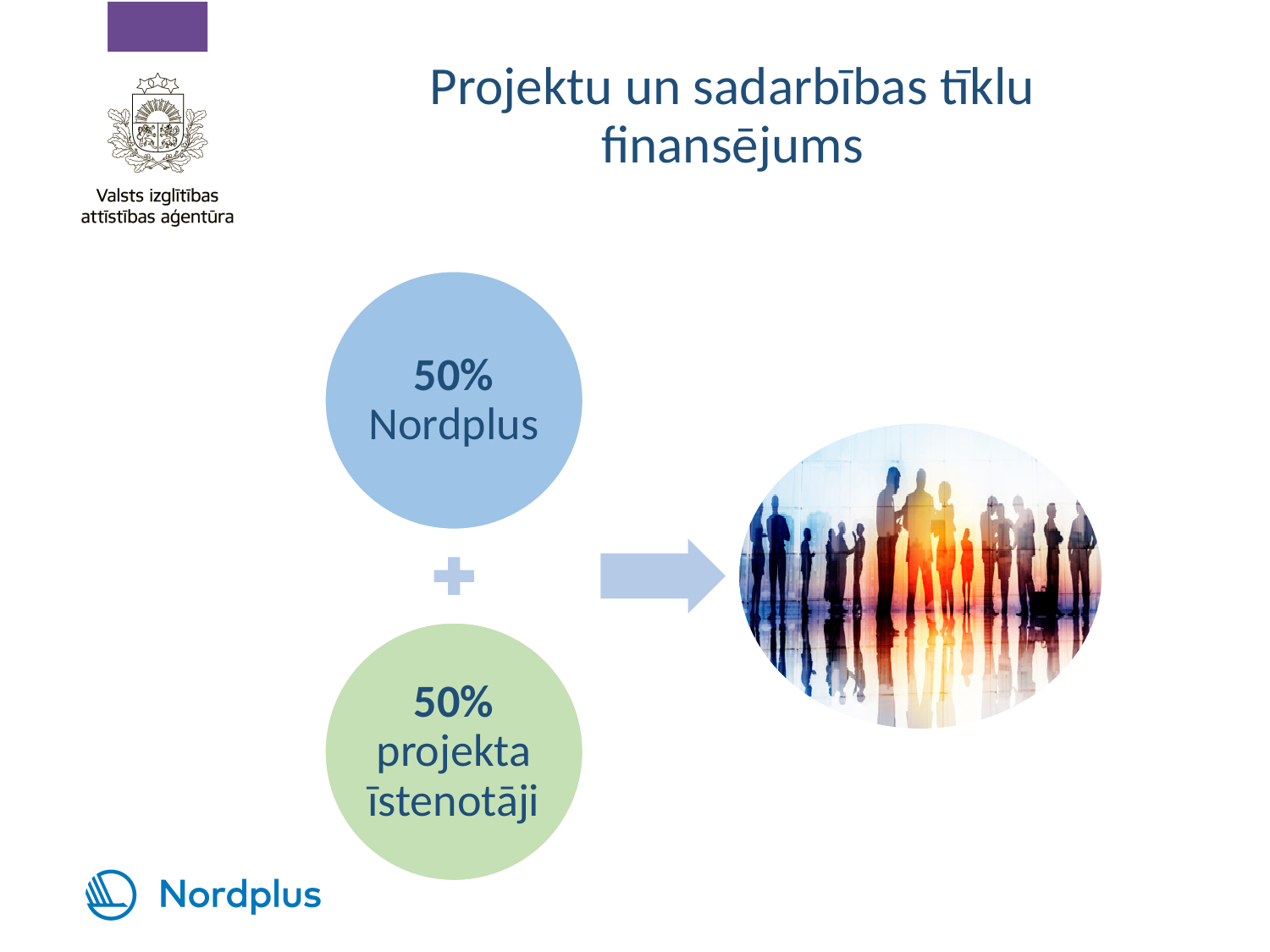

# Projektu un sadarbības tīklu finansējums
50% Nordplus

50% projekta īstenotāji